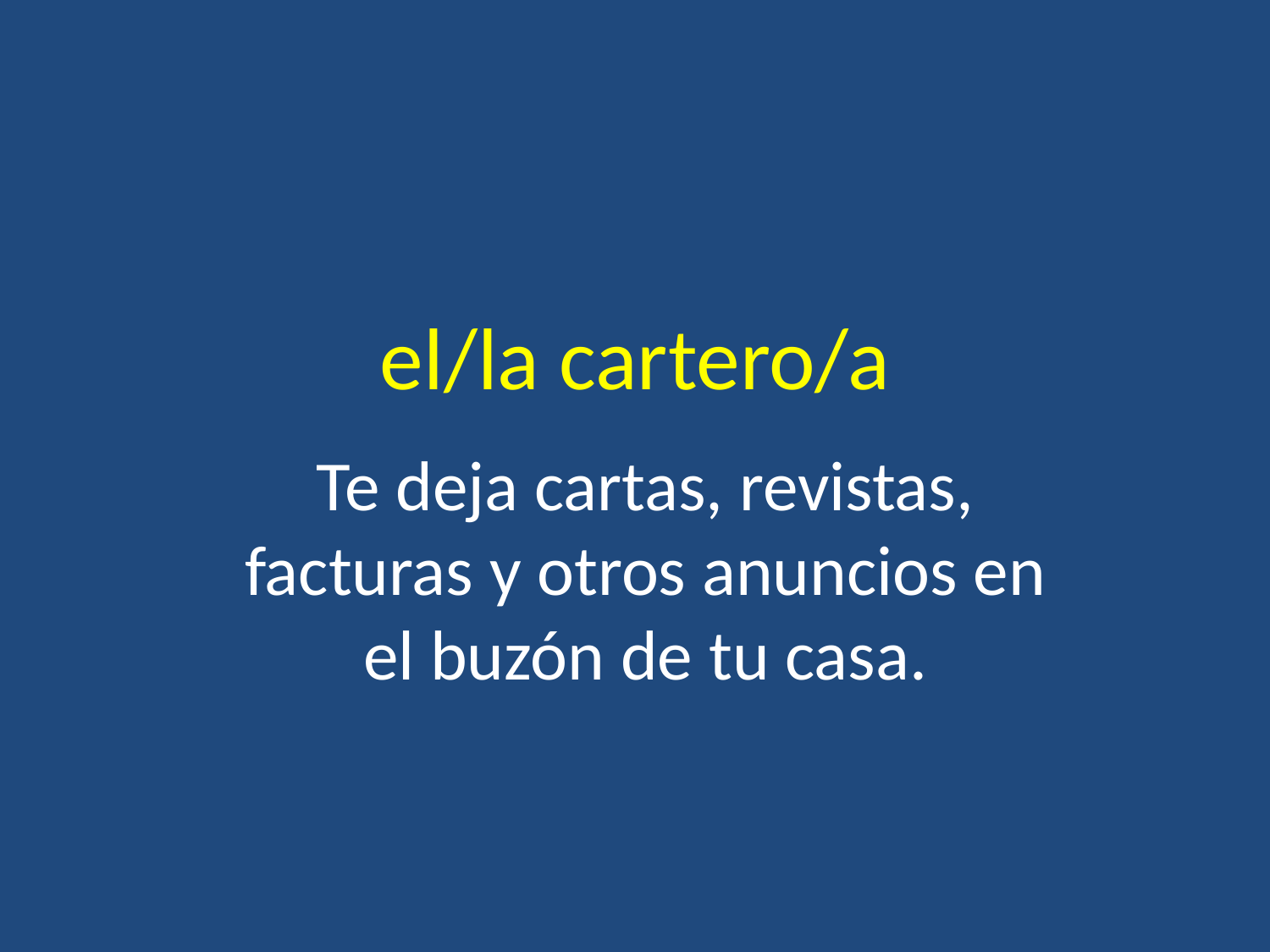

# el/la cartero/a
Te deja cartas, revistas, facturas y otros anuncios en el buzón de tu casa.